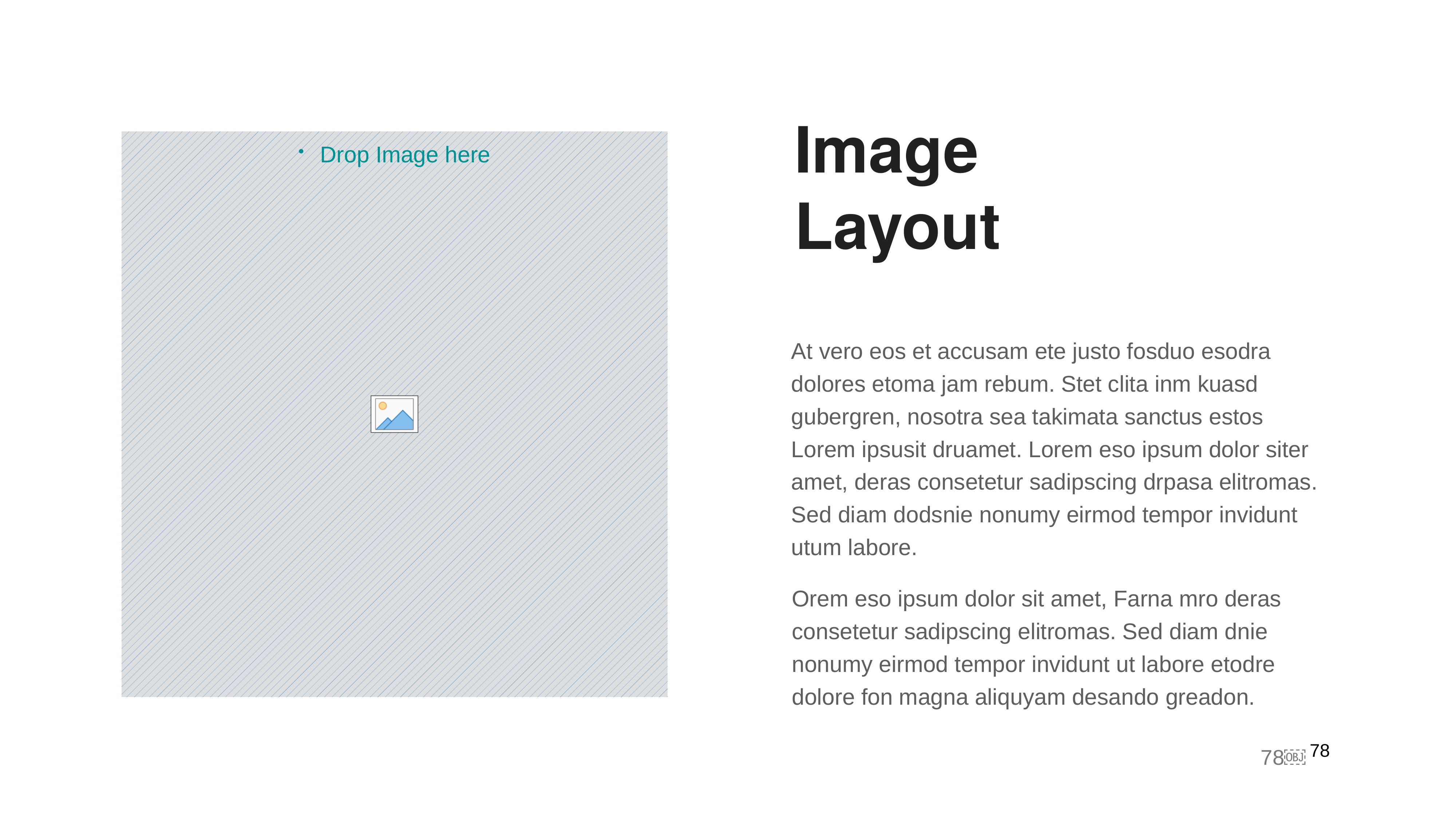

Image
Layout

At vero eos et accusam ete justo fosduo esodra dolores etoma jam rebum. Stet clita inm kuasd gubergren, nosotra sea takimata sanctus estos Lorem ipsusit druamet. Lorem eso ipsum dolor siter amet, deras consetetur sadipscing drpasa elitromas. Sed diam dodsnie nonumy eirmod tempor invidunt utum labore.
Orem eso ipsum dolor sit amet, Farna mro deras consetetur sadipscing elitromas. Sed diam dnie nonumy eirmod tempor invidunt ut labore etodre dolore fon magna aliquyam desando greadon.
78